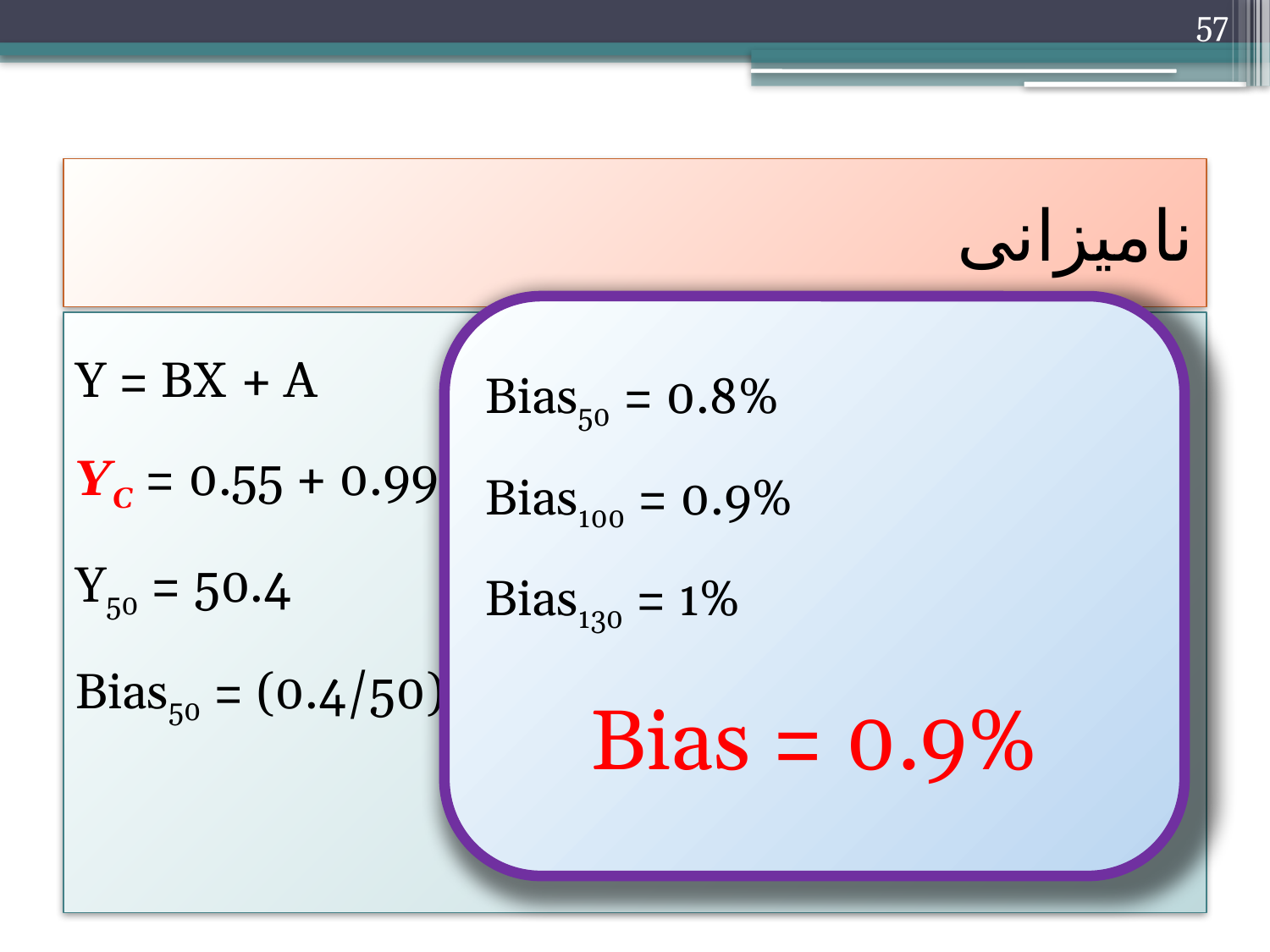

57
# نامیزانی
Bias50 = 0.8%
Bias100 = 0.9%
Bias130 = 1%
Bias = 0.9%
Y = BX + A
YC = 0.55 + 0.997X
Y50 = 50.4
Bias50 = (0.4/50) × 100 = 0.8%